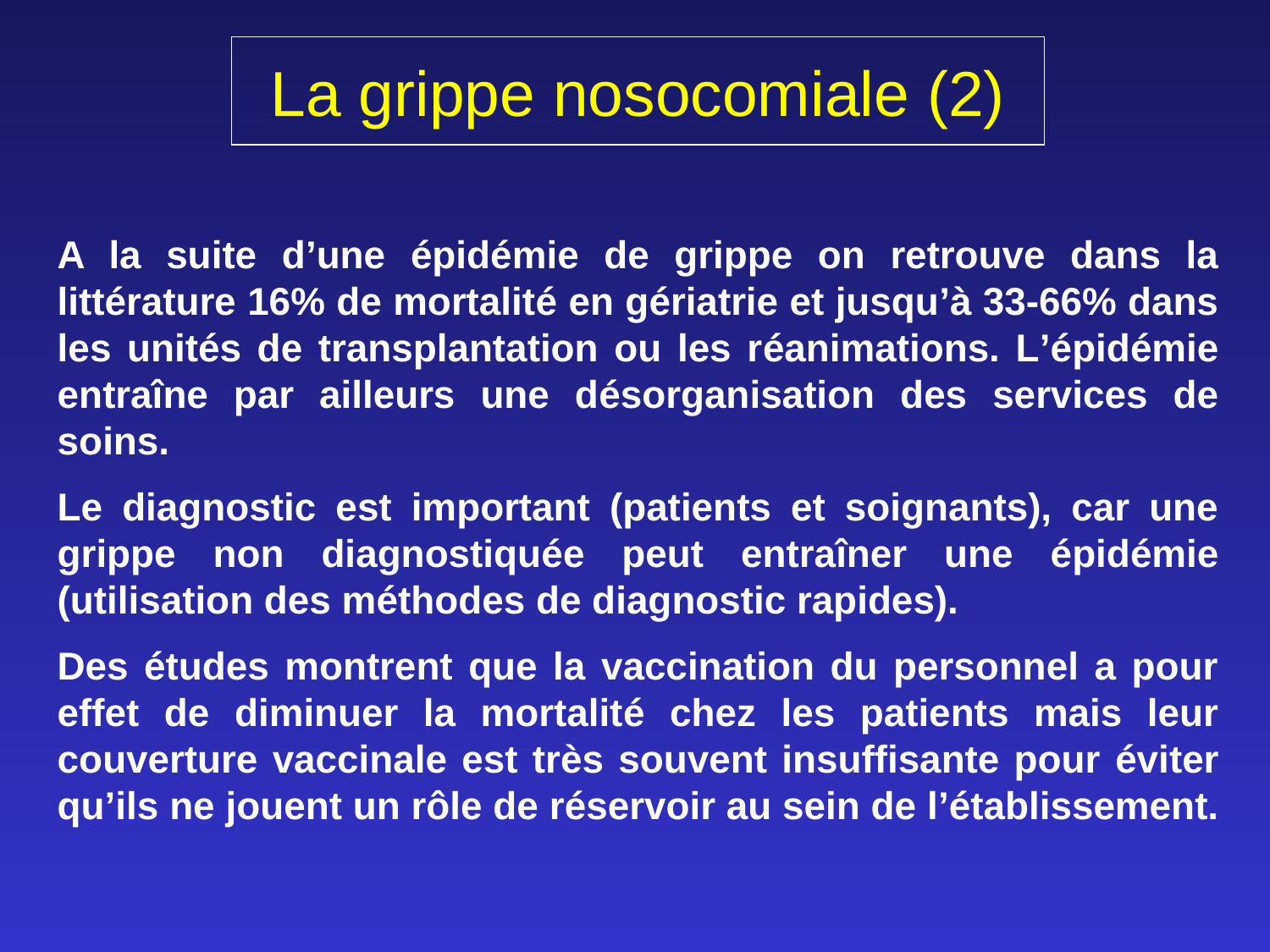

# La grippe nosocomiale (2)
A la suite d’une épidémie de grippe on retrouve dans la littérature 16% de mortalité en gériatrie et jusqu’à 33-66% dans les unités de transplantation ou les réanimations. L’épidémie entraîne par ailleurs une désorganisation des services de soins.
Le diagnostic est important (patients et soignants), car une grippe non diagnostiquée peut entraîner une épidémie (utilisation des méthodes de diagnostic rapides).
Des études montrent que la vaccination du personnel a pour effet de diminuer la mortalité chez les patients mais leur couverture vaccinale est très souvent insuffisante pour éviter qu’ils ne jouent un rôle de réservoir au sein de l’établissement.